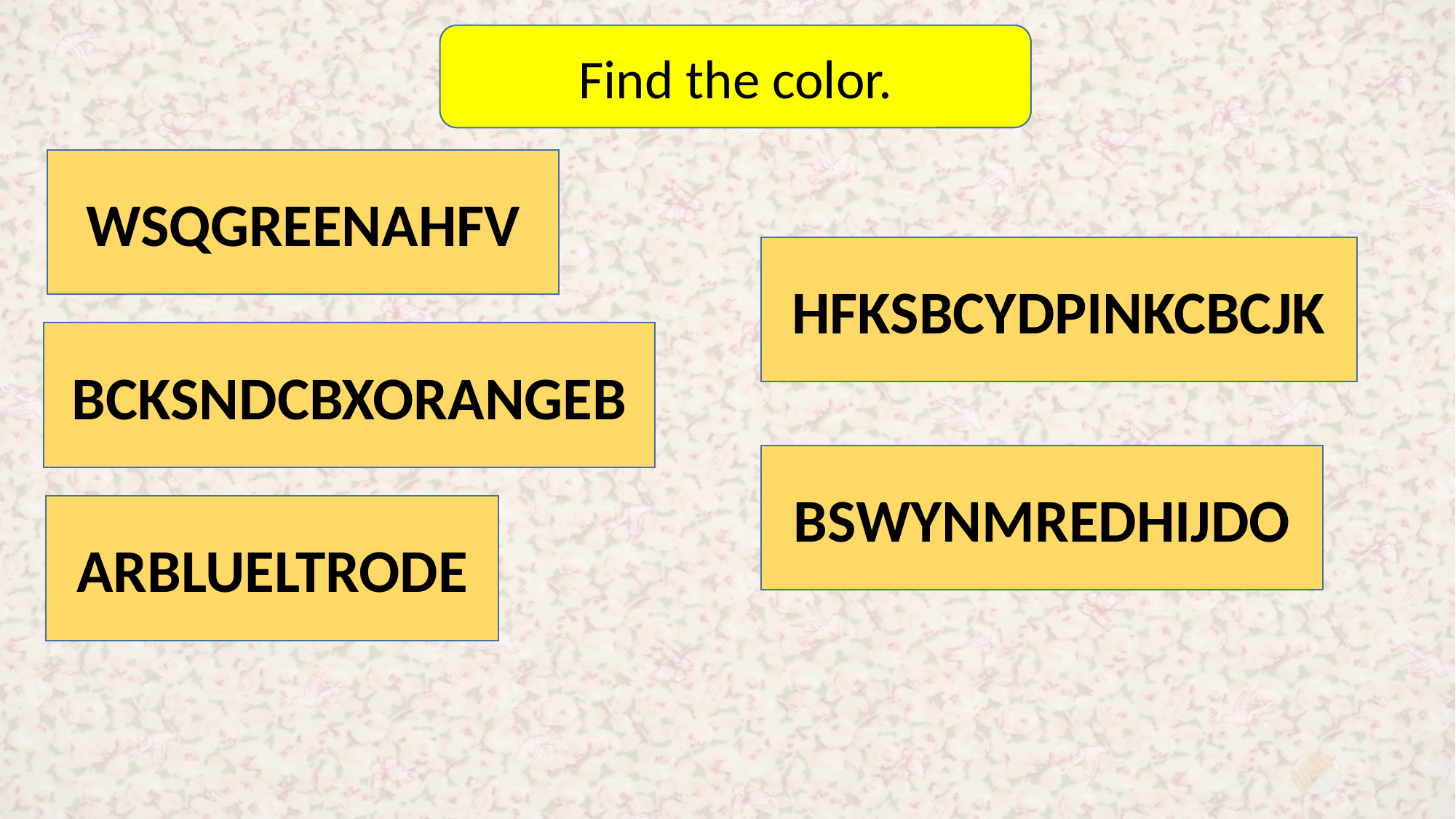

Find the color.
WSQGREENAHFV
HFKSBCYDPINKCBCJK
BCKSNDCBXORANGEB
BSWYNMREDHIJDO
ARBLUELTRODE